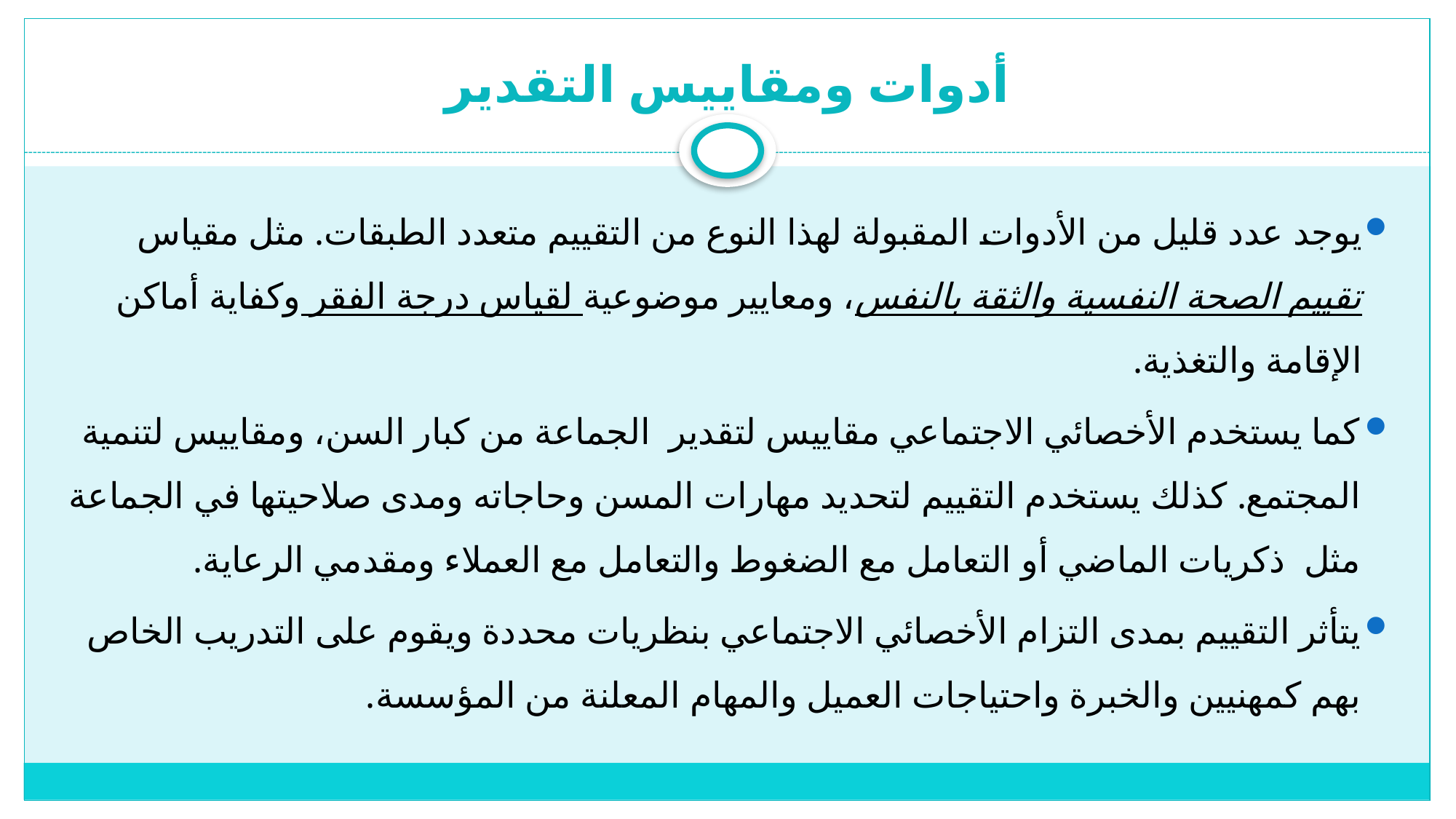

# أدوات ومقاييس التقدير
يوجد عدد قليل من الأدوات المقبولة لهذا النوع من التقييم متعدد الطبقات. مثل مقياس تقييم الصحة النفسية والثقة بالنفس، ومعايير موضوعية لقياس درجة الفقر وكفاية أماكن الإقامة والتغذية.
كما يستخدم الأخصائي الاجتماعي مقاييس لتقدير  الجماعة من كبار السن، ومقاييس لتنمية المجتمع. كذلك يستخدم التقييم لتحديد مهارات المسن وحاجاته ومدى صلاحيتها في الجماعة مثل  ذكريات الماضي أو التعامل مع الضغوط والتعامل مع العملاء ومقدمي الرعاية.
يتأثر التقييم بمدى التزام الأخصائي الاجتماعي بنظريات محددة ويقوم على التدريب الخاص بهم كمهنيين والخبرة واحتياجات العميل والمهام المعلنة من المؤسسة.